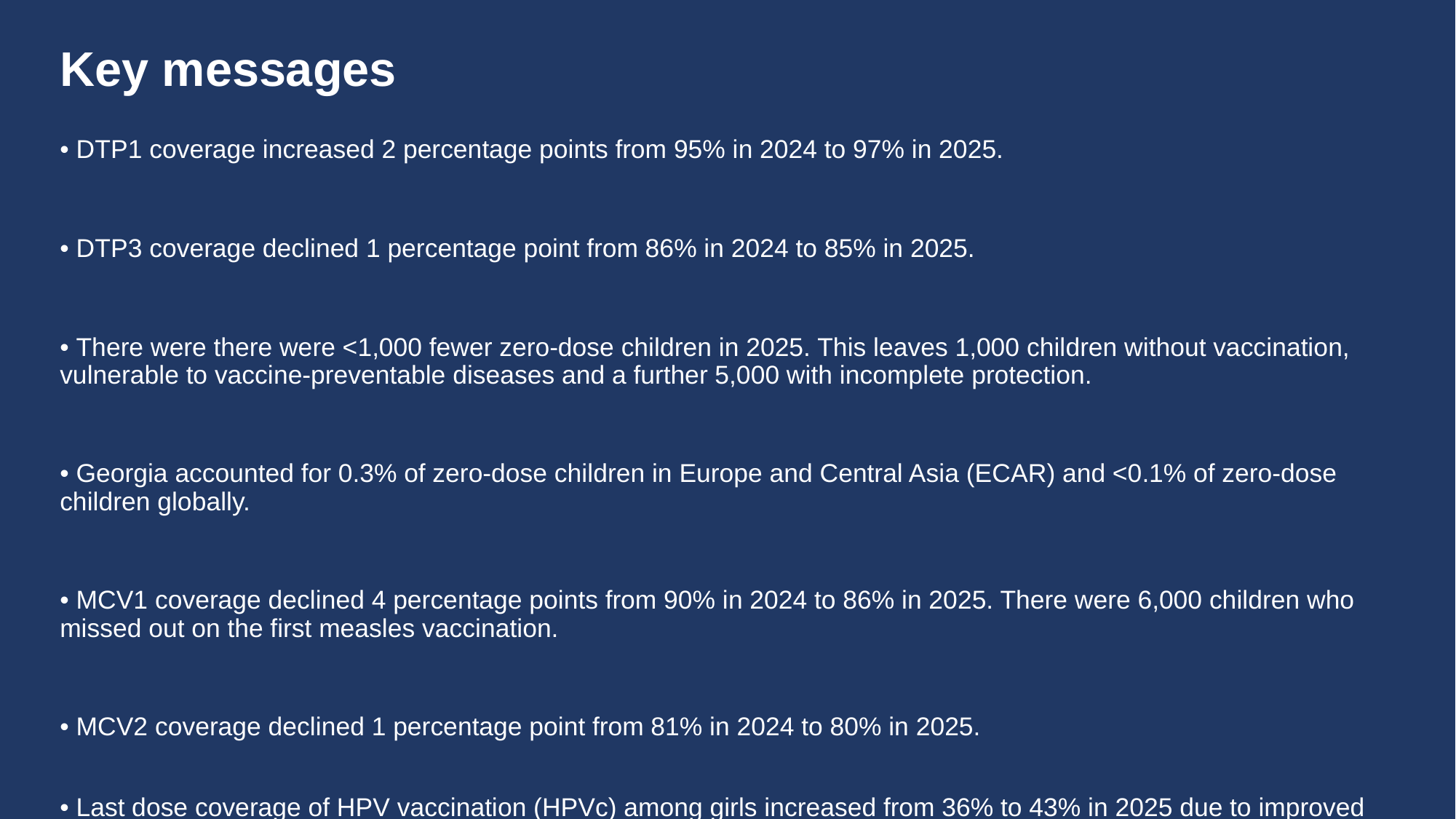

# Key messages
• DTP1 coverage increased 2 percentage points from 95% in 2024 to 97% in 2025.

• DTP3 coverage declined 1 percentage point from 86% in 2024 to 85% in 2025.

• There were there were <1,000 fewer zero-dose children in 2025. This leaves 1,000 children without vaccination, vulnerable to vaccine-preventable diseases and a further 5,000 with incomplete protection.

• Georgia accounted for 0.3% of zero-dose children in Europe and Central Asia (ECAR) and <0.1% of zero-dose children globally.

• MCV1 coverage declined 4 percentage points from 90% in 2024 to 86% in 2025. There were 6,000 children who missed out on the first measles vaccination.

• MCV2 coverage declined 1 percentage point from 81% in 2024 to 80% in 2025.

• Last dose coverage of HPV vaccination (HPVc) among girls increased from 36% to 43% in 2025 due to improved programme performance.